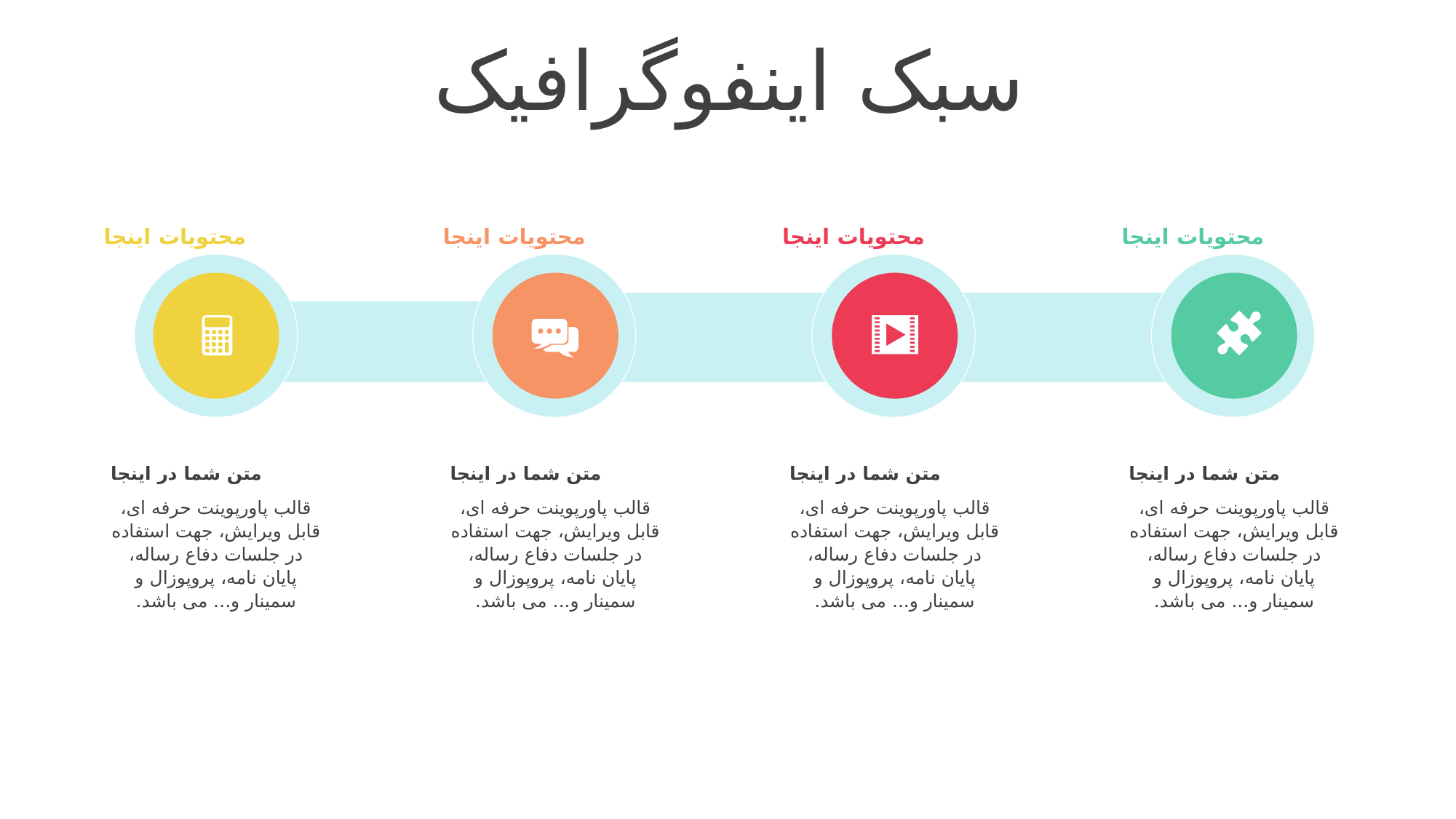

سبک اینفوگرافیک
محتویات اینجا

محتویات اینجا

محتویات اینجا

محتویات اینجا

متن شما در اینجا

قالب پاورپوینت حرفه ای، قابل ویرایش، جهت استفاده در جلسات دفاع رساله، پایان نامه، پروپوزال و سمینار و... می باشد.
متن شما در اینجا

قالب پاورپوینت حرفه ای، قابل ویرایش، جهت استفاده در جلسات دفاع رساله، پایان نامه، پروپوزال و سمینار و... می باشد.
متن شما در اینجا

قالب پاورپوینت حرفه ای، قابل ویرایش، جهت استفاده در جلسات دفاع رساله، پایان نامه، پروپوزال و سمینار و... می باشد.
متن شما در اینجا

قالب پاورپوینت حرفه ای، قابل ویرایش، جهت استفاده در جلسات دفاع رساله، پایان نامه، پروپوزال و سمینار و... می باشد.